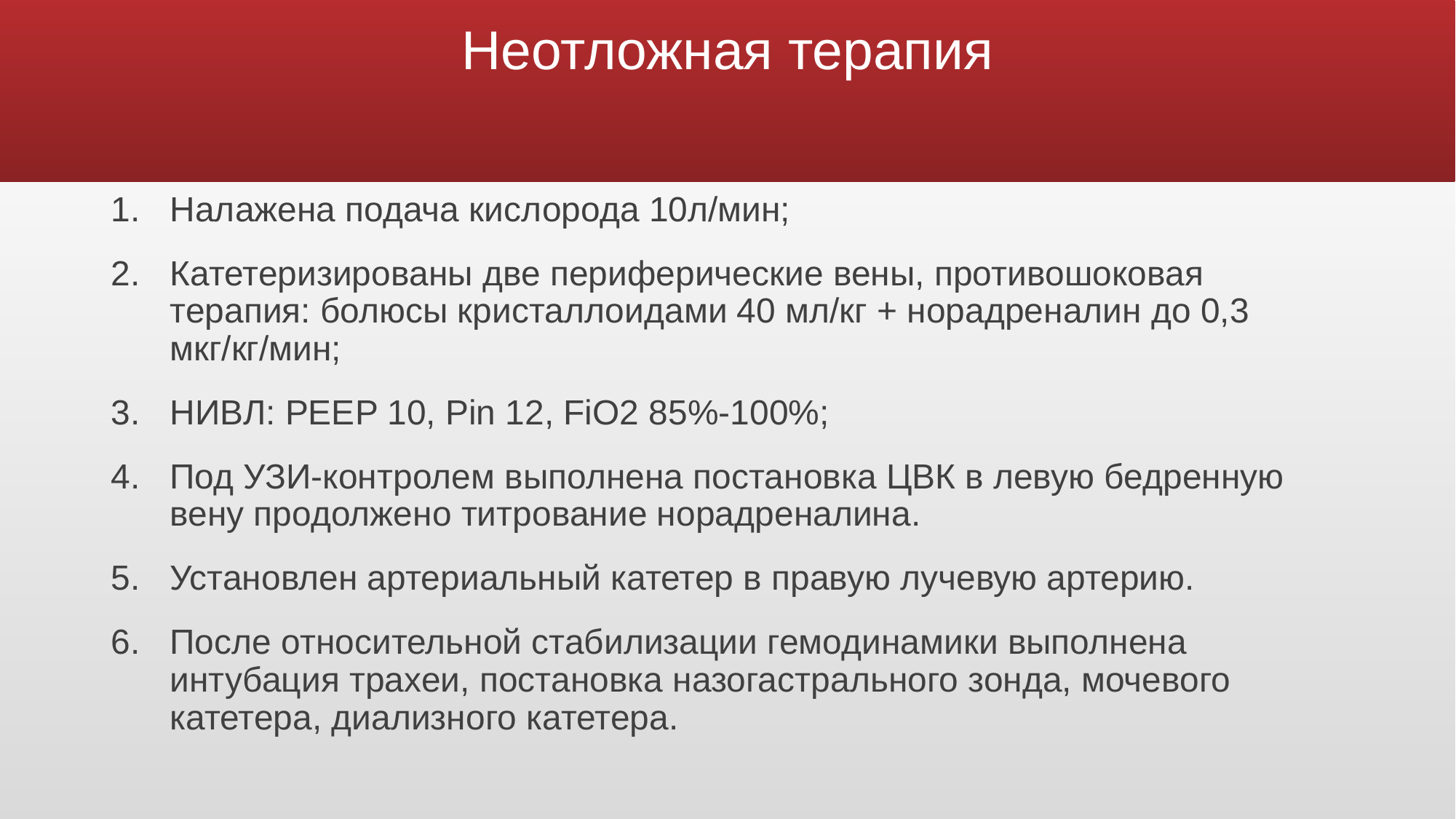

# Неотложная терапия
Налажена подача кислорода 10л/мин;
Катетеризированы две периферические вены, противошоковая терапия: болюсы кристаллоидами 40 мл/кг + норадреналин до 0,3 мкг/кг/мин;
НИВЛ: PEEP 10, Pin 12, FiO2 85%-100%;
Под УЗИ-контролем выполнена постановка ЦВК в левую бедренную вену продолжено титрование норадреналина.
Установлен артериальный катетер в правую лучевую артерию.
После относительной стабилизации гемодинамики выполнена интубация трахеи, постановка назогастрального зонда, мочевого катетера, диализного катетера.